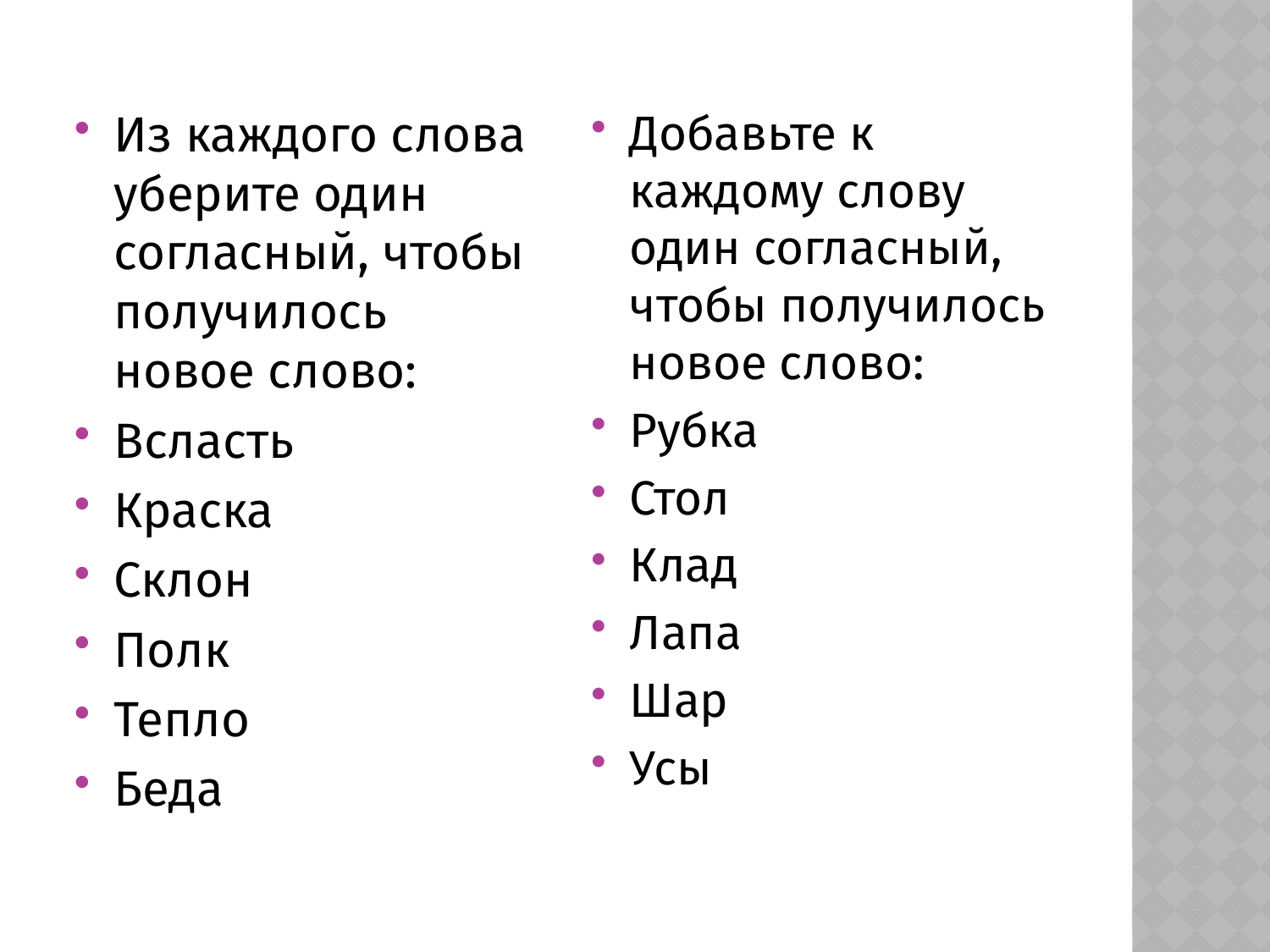

Из каждого слова уберите один согласный, чтобы получилось новое слово:
Всласть
Краска
Склон
Полк
Тепло
Беда
Добавьте к каждому слову один согласный, чтобы получилось новое слово:
Рубка
Стол
Клад
Лапа
Шар
Усы